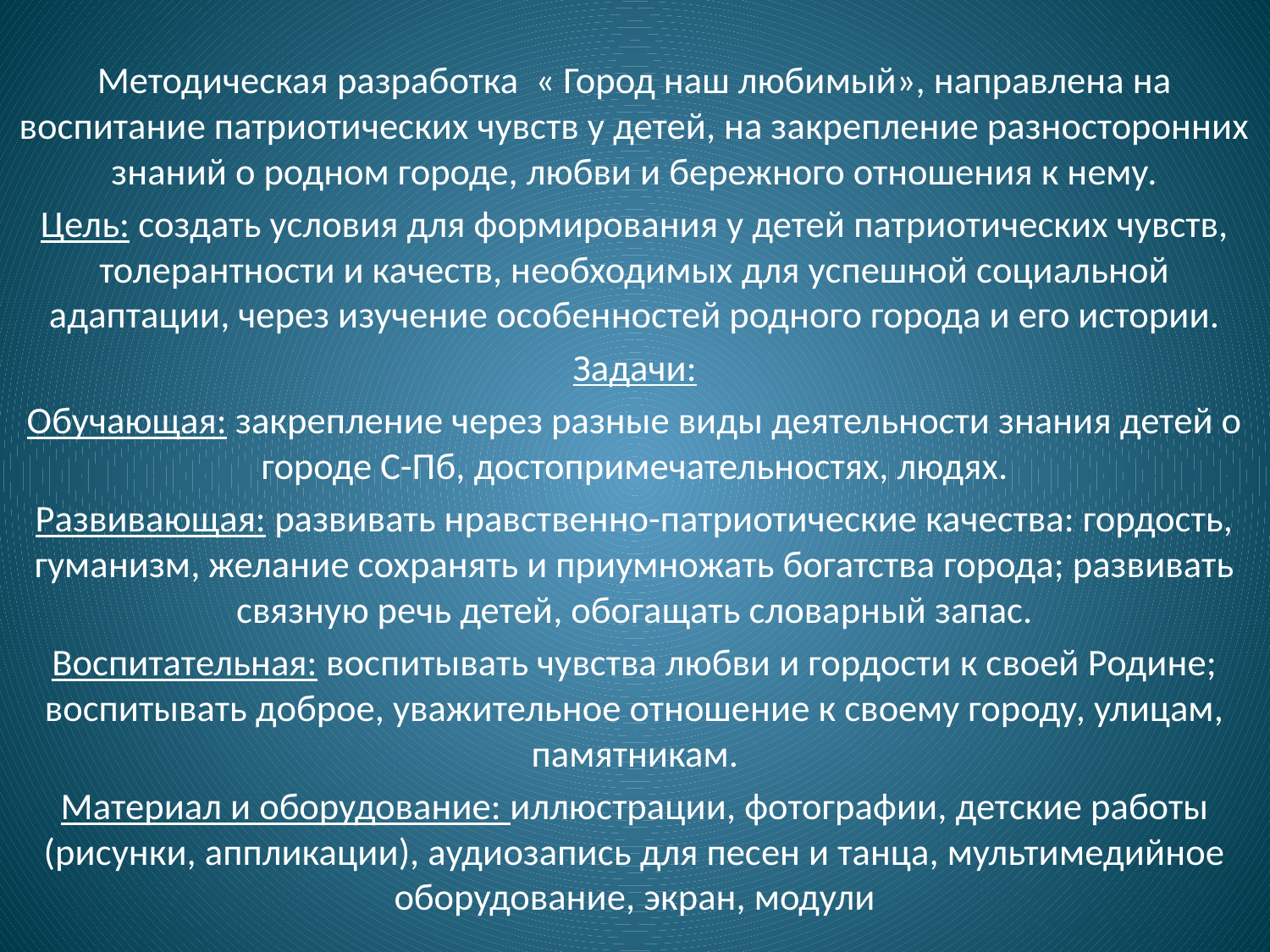

#
Методическая разработка  « Город наш любимый», направлена на воспитание патриотических чувств у детей, на закрепление разносторонних знаний о родном городе, любви и бережного отношения к нему.
Цель: создать условия для формирования у детей патриотических чувств, толерантности и качеств, необходимых для успешной социальной адаптации, через изучение особенностей родного города и его истории.
Задачи:
Обучающая: закрепление через разные виды деятельности знания детей о городе С-Пб, достопримечательностях, людях.
Развивающая: развивать нравственно-патриотические качества: гордость, гуманизм, желание сохранять и приумножать богатства города; развивать связную речь детей, обогащать словарный запас.
Воспитательная: воспитывать чувства любви и гордости к своей Родине; воспитывать доброе, уважительное отношение к своему городу, улицам, памятникам.
Материал и оборудование: иллюстрации, фотографии, детские работы (рисунки, аппликации), аудиозапись для песен и танца, мультимедийное оборудование, экран, модули